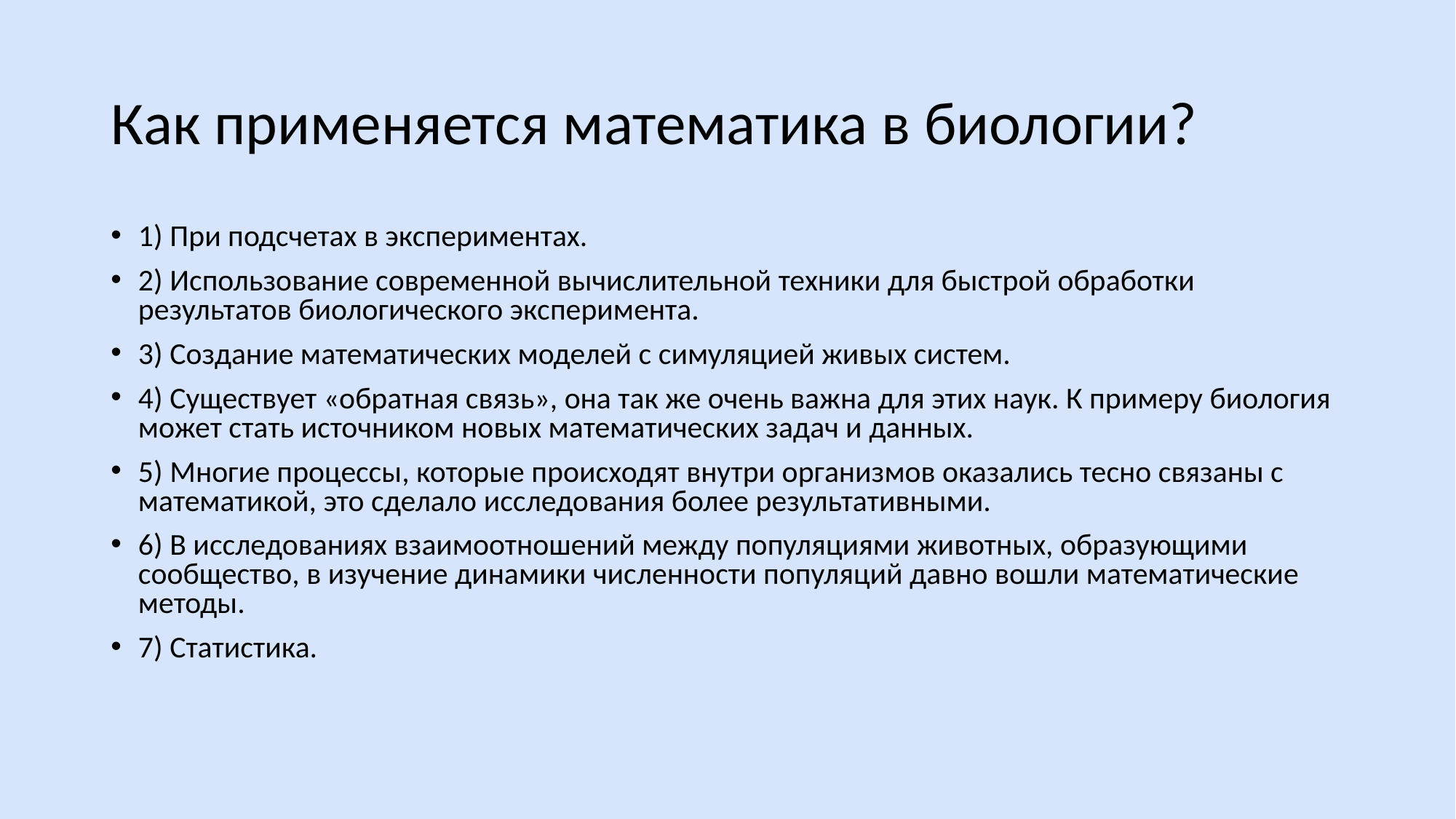

# Как применяется математика в биологии?
1) При подсчетах в экспериментах.
2) Использование современной вычислительной техники для быстрой обработки результатов биологического эксперимента.
3) Создание математических моделей с симуляцией живых систем.
4) Существует «обратная связь», она так же очень важна для этих наук. К примеру биология может стать источником новых математических задач и данных.
5) Многие процессы, которые происходят внутри организмов оказались тесно связаны с математикой, это сделало исследования более результативными.
6) В исследованиях взаимоотношений между популяциями животных, образующими сообщество, в изучение динамики численности популяций давно вошли математические методы.
7) Статистика.